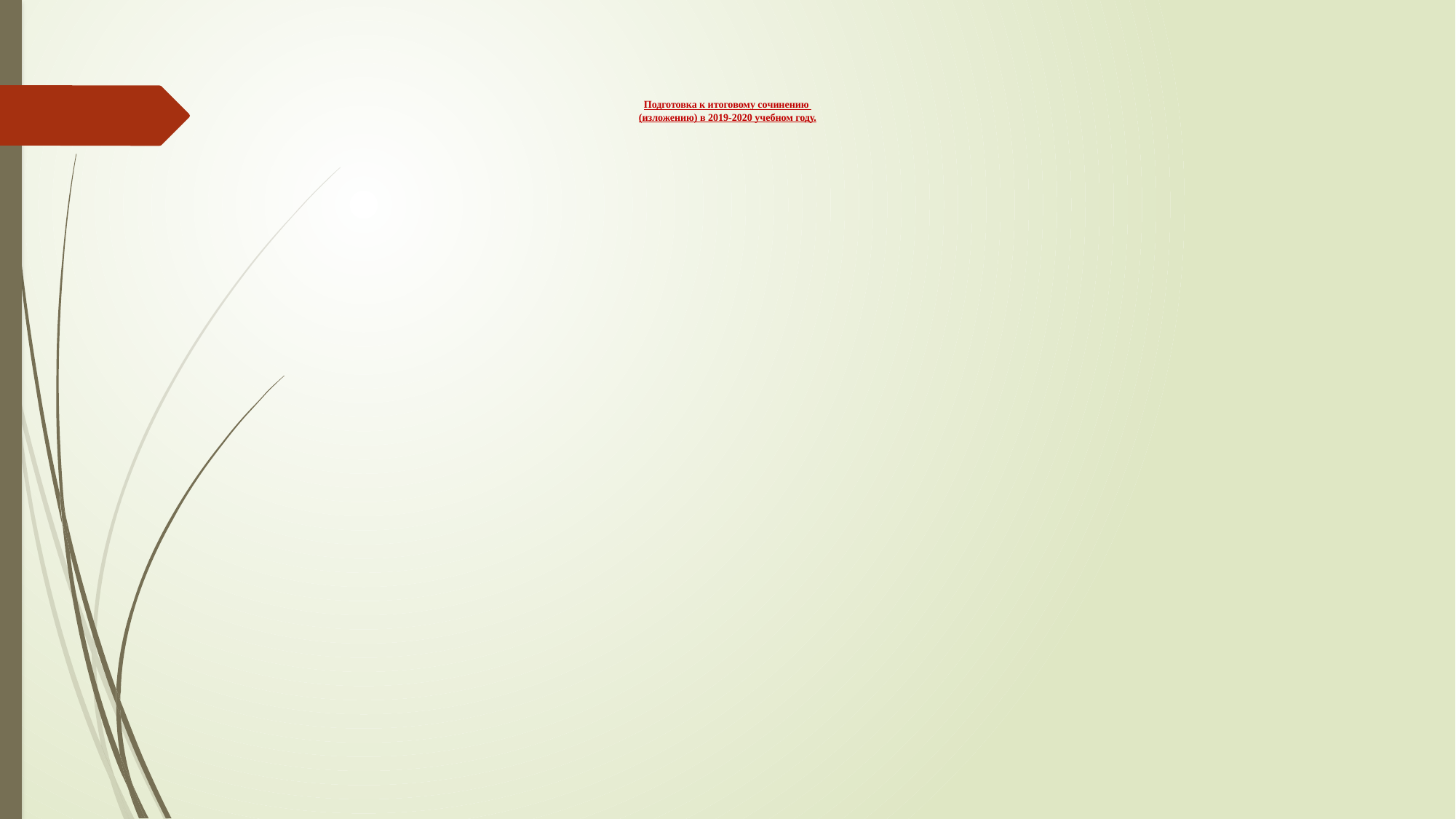

# Подготовка к итоговому сочинению (изложению) в 2019-2020 учебном году.